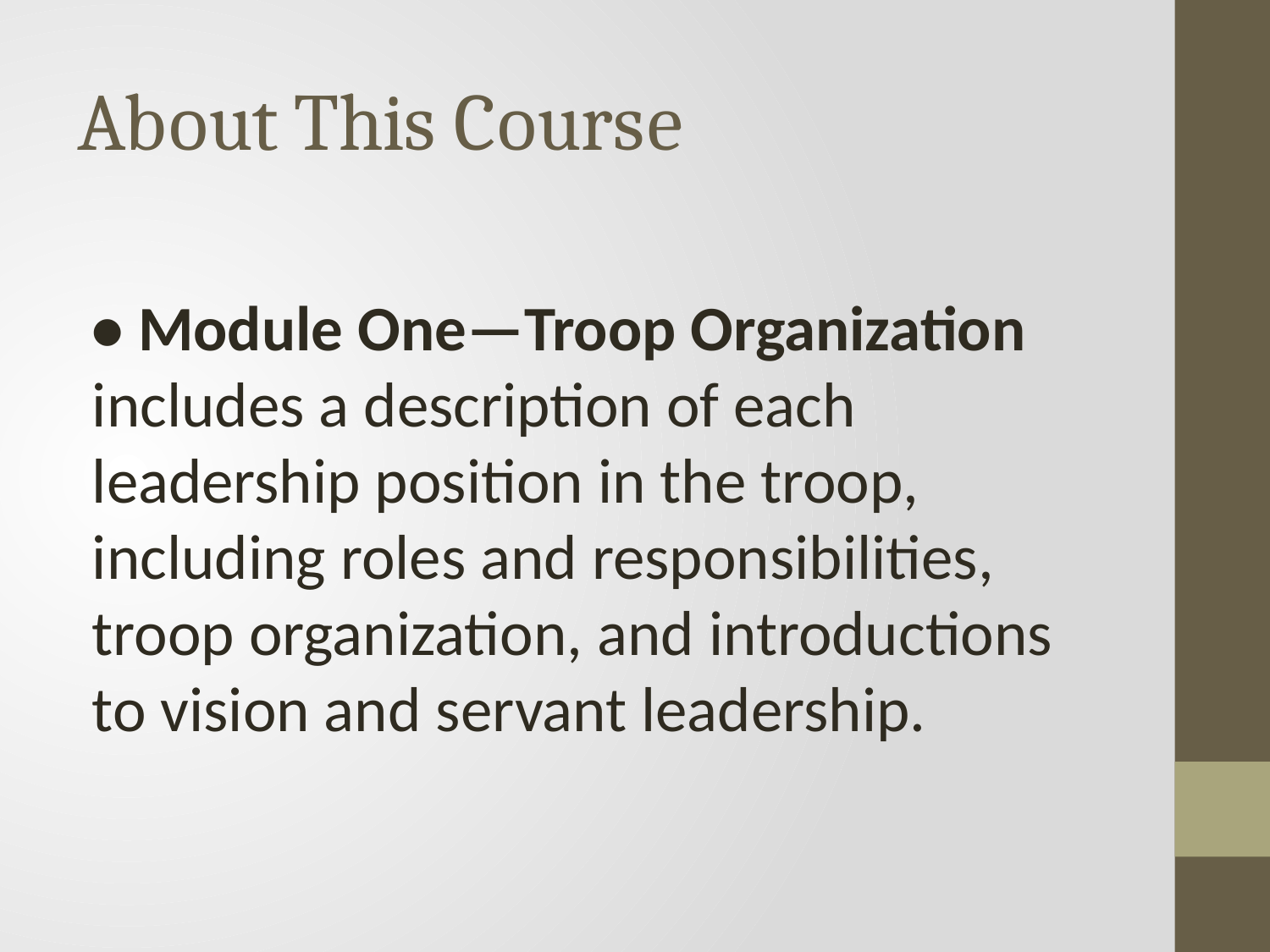

# About This Course

• Module One—Troop Organization includes a description of each leadership position in the troop, including roles and responsibilities, troop organization, and introductions to vision and servant leadership.